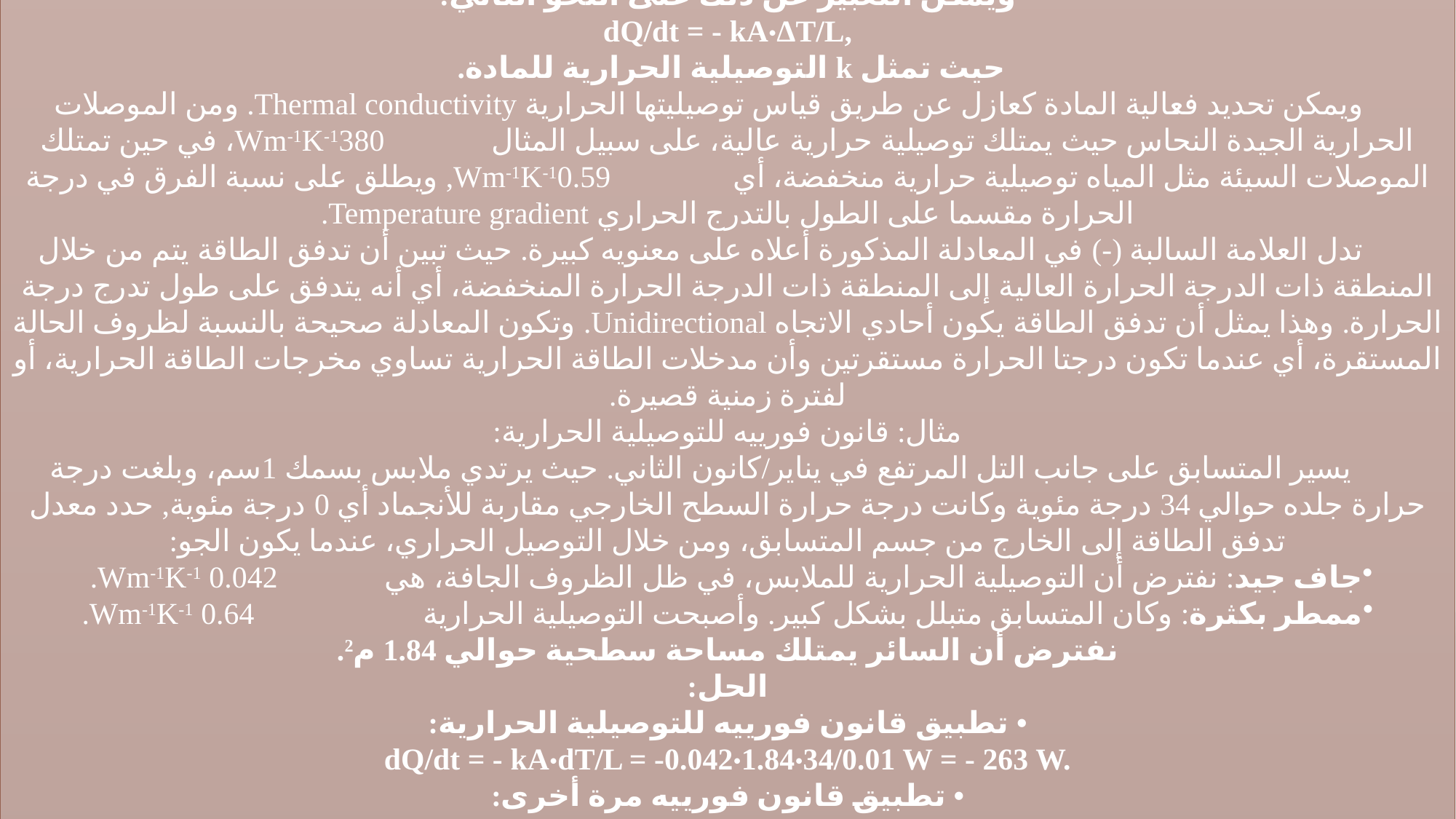

وكما مبين في المعادلة الموضحة أدناه:
          ΔT = T1 – T2
ويمكن التعبير عن ذلك على النحو التالي:
dQ/dt = - kA·ΔT/L,
حيث تمثل k التوصيلية الحرارية للمادة.
     ويمكن تحديد فعالية المادة كعازل عن طريق قياس توصيليتها الحرارية Thermal conductivity. ومن الموصلات الحرارية الجيدة النحاس حيث يمتلك توصيلية حرارية عالية، على سبيل المثال              Wm-1K-1380، في حين تمتلك الموصلات السيئة مثل المياه توصيلية حرارية منخفضة، أي                Wm-1K-10.59, ويطلق على نسبة الفرق في درجة الحرارة مقسما على الطول بالتدرج الحراري Temperature gradient.
       تدل العلامة السالبة (-) في المعادلة المذكورة أعلاه على معنويه كبيرة. حيث تبين أن تدفق الطاقة يتم من خلال المنطقة ذات الدرجة الحرارة العالية إلى المنطقة ذات الدرجة الحرارة المنخفضة، أي أنه يتدفق على طول تدرج درجة الحرارة. وهذا يمثل أن تدفق الطاقة يكون أحادي الاتجاه Unidirectional. وتكون المعادلة صحيحة بالنسبة لظروف الحالة المستقرة، أي عندما تكون درجتا الحرارة مستقرتين وأن مدخلات الطاقة الحرارية تساوي مخرجات الطاقة الحرارية، أو لفترة زمنية قصيرة.
مثال: قانون فورييه للتوصيلية الحرارية:
       يسير المتسابق على جانب التل المرتفع في يناير/كانون الثاني. حيث يرتدي ملابس بسمك 1سم، وبلغت درجة حرارة جلده حوالي 34 درجة مئوية وكانت درجة حرارة السطح الخارجي مقاربة للأنجماد أي 0 درجة مئوية, حدد معدل تدفق الطاقة إلى الخارج من جسم المتسابق، ومن خلال التوصيل الحراري، عندما يكون الجو:
جاف جيد: نفترض أن التوصيلية الحرارية للملابس، في ظل الظروف الجافة، هي              0.042 Wm-1K-1.
ممطر بكثرة: وكان المتسابق متبلل بشكل كبير. وأصبحت التوصيلية الحرارية                      0.64 Wm-1K-1.
نفترض أن السائر يمتلك مساحة سطحية حوالي 1.84 م2.
الحل:
• تطبيق قانون فورييه للتوصيلية الحرارية:
dQ/dt = - kA·dT/L = -0.042·1.84·34/0.01 W = - 263 W.
• تطبيق قانون فورييه مرة أخرى:
dQ/dt = - 4004 W